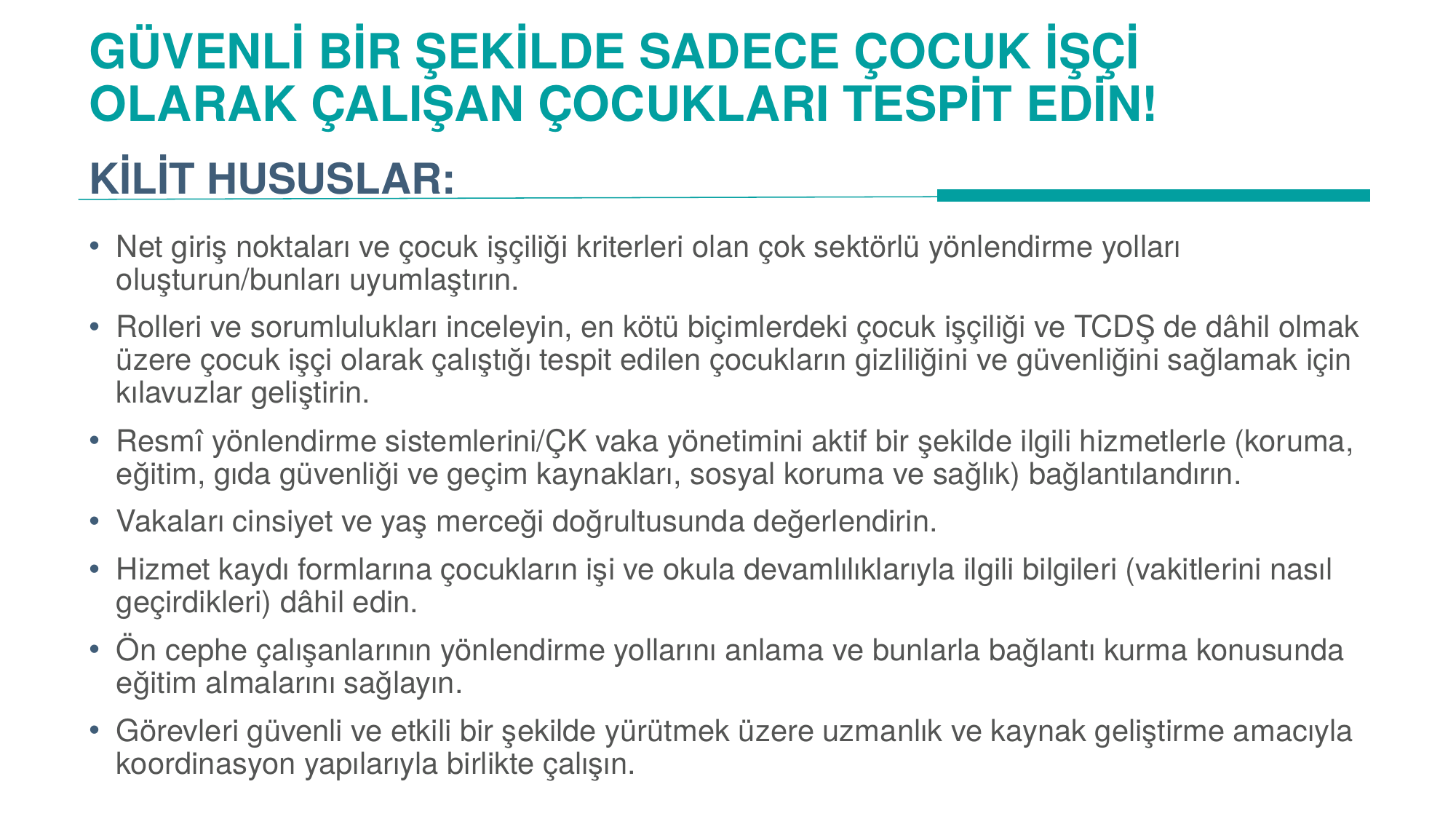

# GÜVENLİ BİR ŞEKİLDE SADECE ÇOCUK İŞÇİ OLARAK ÇALIŞAN ÇOCUKLARI TESPİT EDİN!
KİLİT HUSUSLAR:
Net giriş noktaları ve çocuk işçiliği kriterleri olan çok sektörlü yönlendirme yolları oluşturun/bunları uyumlaştırın.
Rolleri ve sorumlulukları inceleyin, en kötü biçimlerdeki çocuk işçiliği ve TCDŞ de dâhil olmak üzere çocuk işçi olarak çalıştığı tespit edilen çocukların gizliliğini ve güvenliğini sağlamak için kılavuzlar geliştirin.
Resmî yönlendirme sistemlerini/ÇK vaka yönetimini aktif bir şekilde ilgili hizmetlerle (koruma, eğitim, gıda güvenliği ve geçim kaynakları, sosyal koruma ve sağlık) bağlantılandırın.
Vakaları cinsiyet ve yaş merceği doğrultusunda değerlendirin.
Hizmet kaydı formlarına çocukların işi ve okula devamlılıklarıyla ilgili bilgileri (vakitlerini nasıl geçirdikleri) dâhil edin.
Ön cephe çalışanlarının yönlendirme yollarını anlama ve bunlarla bağlantı kurma konusunda eğitim almalarını sağlayın.
Görevleri güvenli ve etkili bir şekilde yürütmek üzere uzmanlık ve kaynak geliştirme amacıyla koordinasyon yapılarıyla birlikte çalışın.